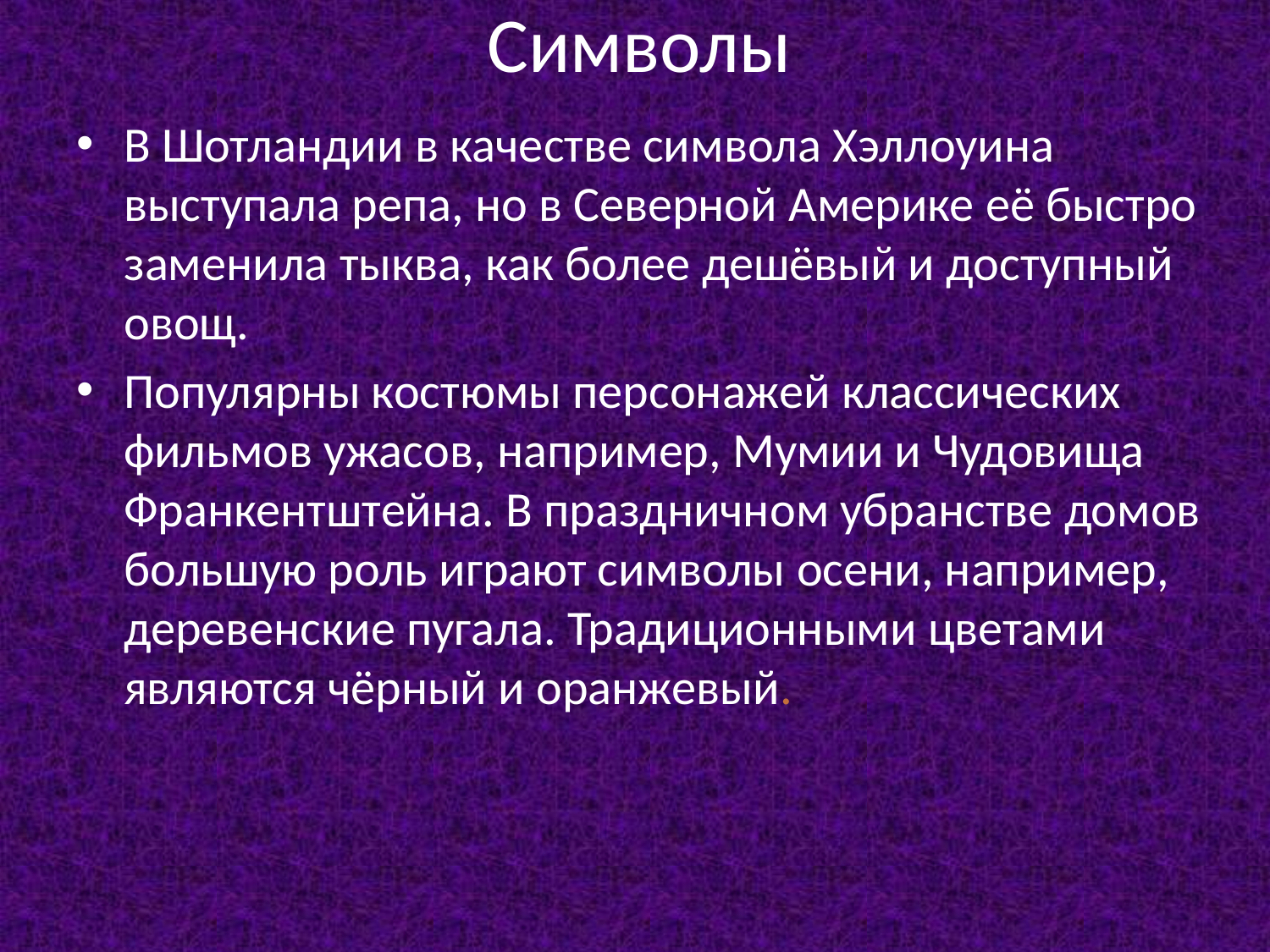

# Символы
В Шотландии в качестве символа Хэллоуина выступала репа, но в Северной Америке её быстро заменила тыква, как более дешёвый и доступный овощ.
Популярны костюмы персонажей классических фильмов ужасов, например, Мумии и Чудовища Франкентштейна. В праздничном убранстве домов большую роль играют символы осени, например, деревенские пугала. Традиционными цветами являются чёрный и оранжевый.